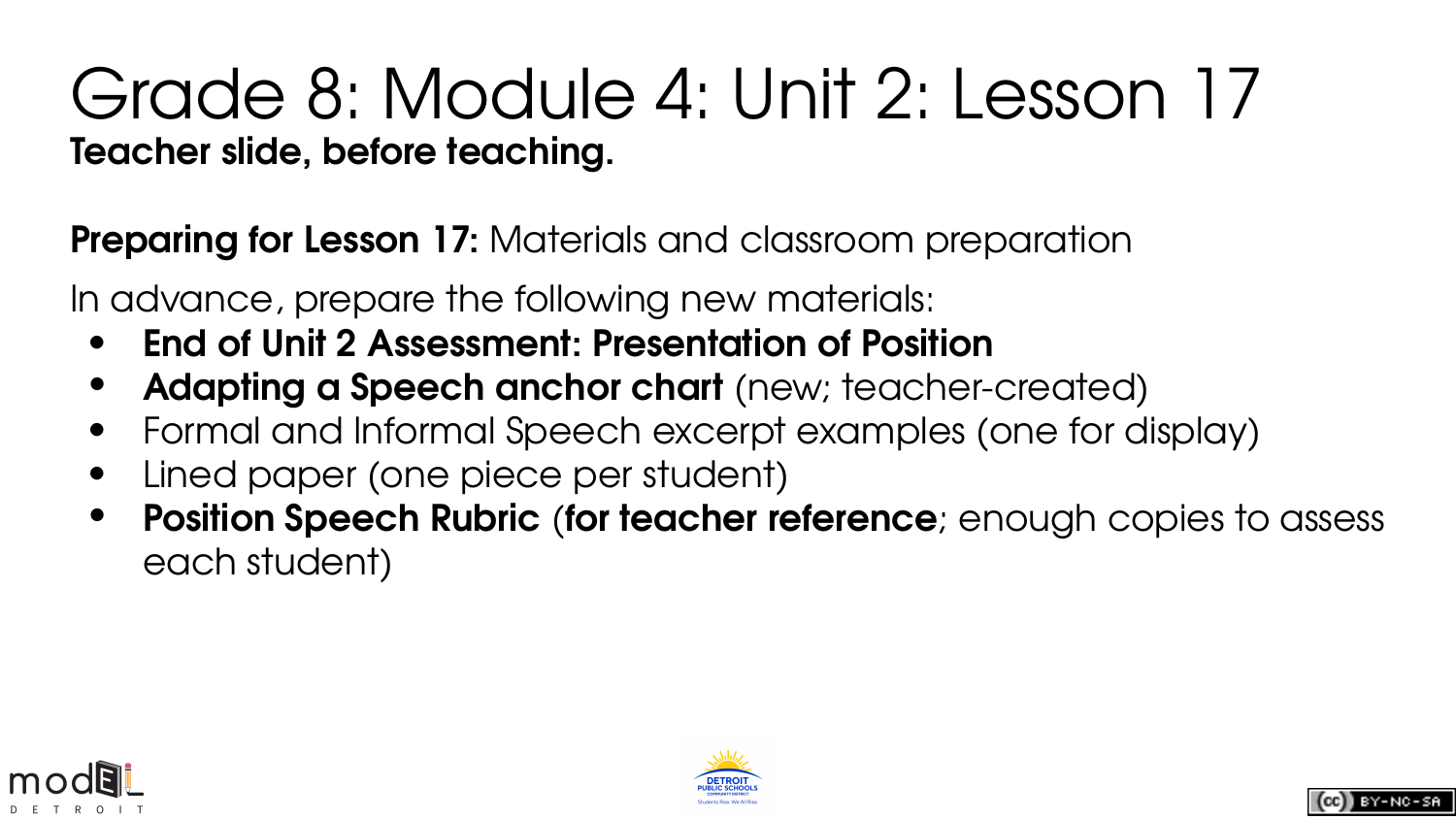

# Grade 8: Module 4: Unit 2: Lesson 17
Teacher slide, before teaching.

Preparing for Lesson 17: Materials and classroom preparation
In advance, prepare the following new materials:
End of Unit 2 Assessment: Presentation of Position
Adapting a Speech anchor chart (new; teacher-created)
Formal and Informal Speech excerpt examples (one for display)
Lined paper (one piece per student)
Position Speech Rubric (for teacher reference; enough copies to assess each student)